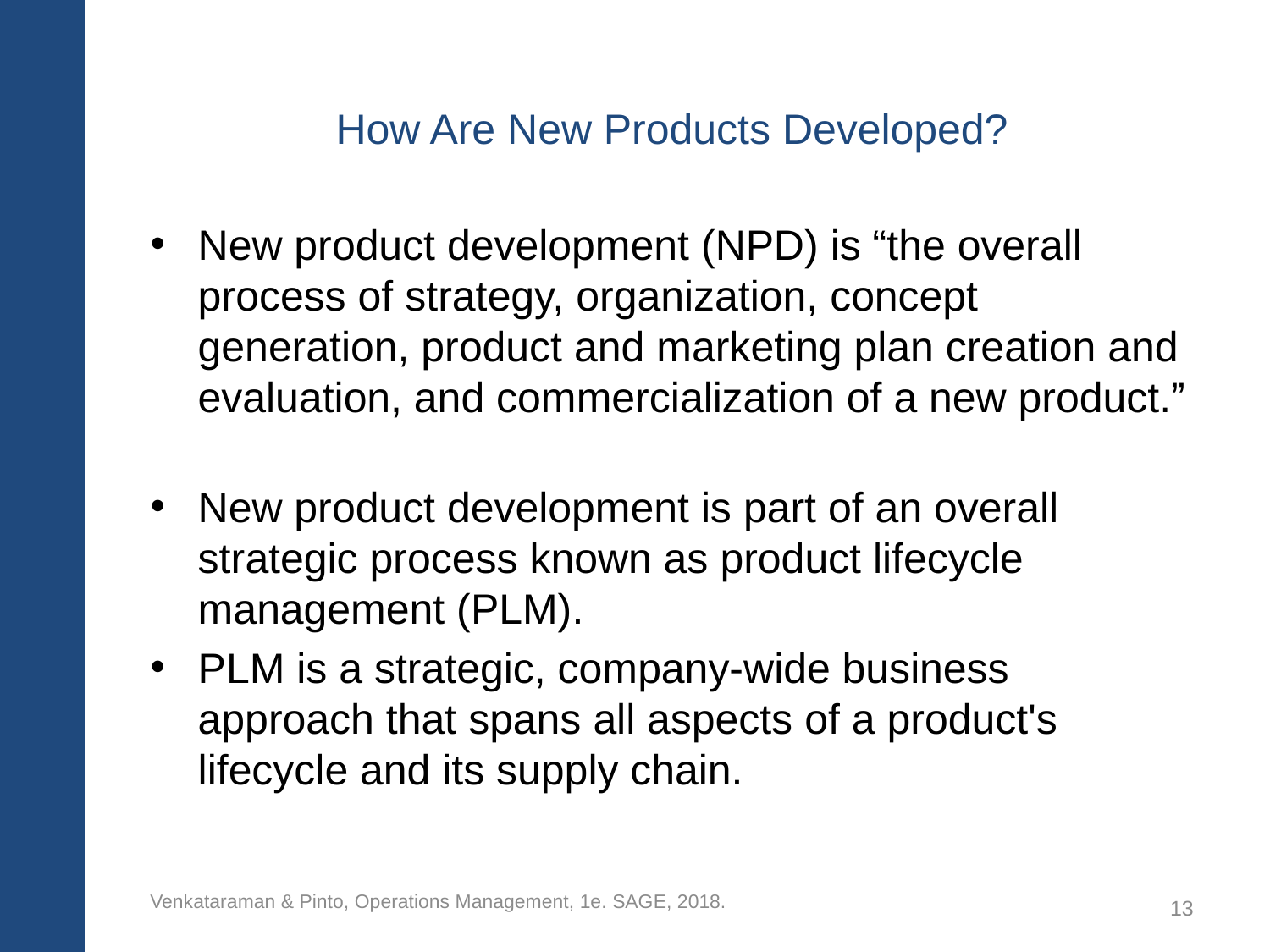

# How Are New Products Developed?
New product development (NPD) is “the overall process of strategy, organization, concept generation, product and marketing plan creation and evaluation, and commercialization of a new product.”
New product development is part of an overall strategic process known as product lifecycle management (PLM).
PLM is a strategic, company-wide business approach that spans all aspects of a product's lifecycle and its supply chain.
Venkataraman & Pinto, Operations Management, 1e. SAGE, 2018.
13